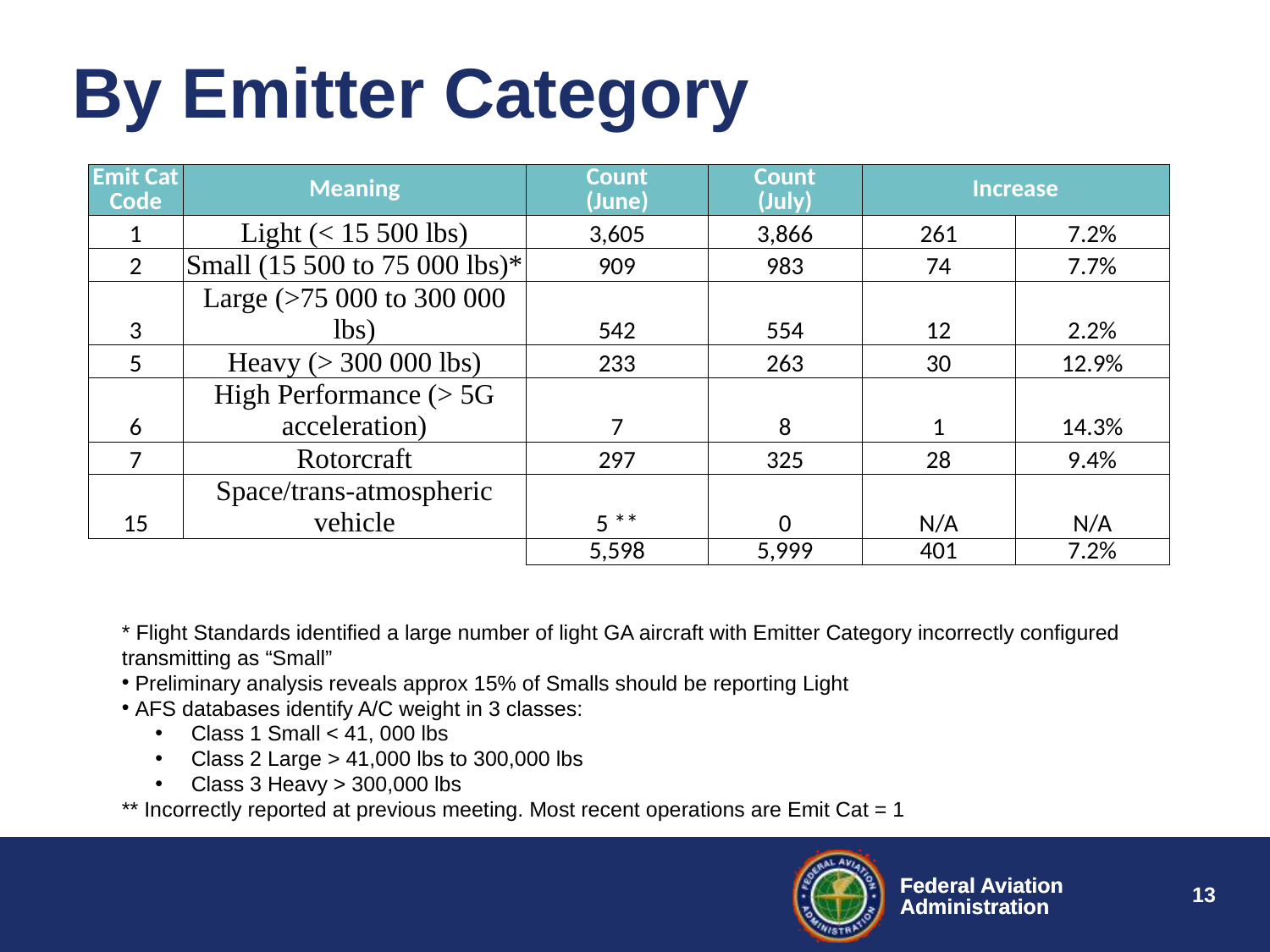

# By Emitter Category
| Emit Cat Code | Meaning | Count (June) | Count (July) | Increase |  |
| --- | --- | --- | --- | --- | --- |
| 1 | Light (< 15 500 lbs) | 3,605 | 3,866 | 261 | 7.2% |
| 2 | Small (15 500 to 75 000 lbs)\* | 909 | 983 | 74 | 7.7% |
| 3 | Large (>75 000 to 300 000 lbs) | 542 | 554 | 12 | 2.2% |
| 5 | Heavy (> 300 000 lbs) | 233 | 263 | 30 | 12.9% |
| 6 | High Performance (> 5G acceleration) | 7 | 8 | 1 | 14.3% |
| 7 | Rotorcraft | 297 | 325 | 28 | 9.4% |
| 15 | Space/trans-atmospheric vehicle | 5 \*\* | 0 | N/A | N/A |
|  |  | 5,598 | 5,999 | 401 | 7.2% |
* Flight Standards identified a large number of light GA aircraft with Emitter Category incorrectly configured transmitting as “Small”
 Preliminary analysis reveals approx 15% of Smalls should be reporting Light
 AFS databases identify A/C weight in 3 classes:
 Class 1 Small < 41, 000 lbs
 Class 2 Large > 41,000 lbs to 300,000 lbs
 Class 3 Heavy > 300,000 lbs
** Incorrectly reported at previous meeting. Most recent operations are Emit Cat = 1